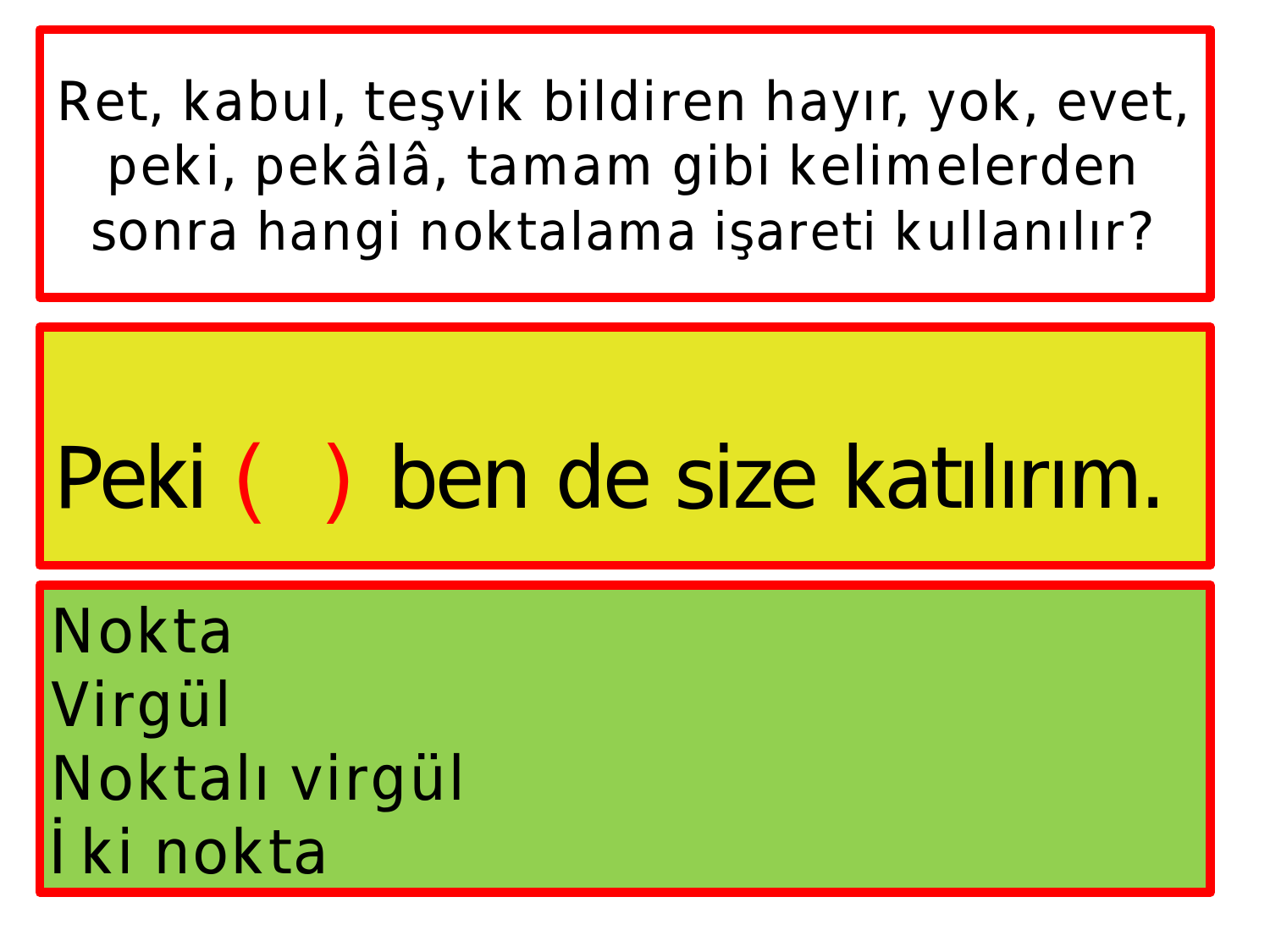

# Ret, kabul, teşvik bildiren hayır, yok, evet, peki, pekâlâ, tamam gibi kelimelerden sonra hangi noktalama işareti kullanılır?

Peki (  ) ben de size katılırım.
Nokta
Virgül
Noktalı virgül
İki nokta